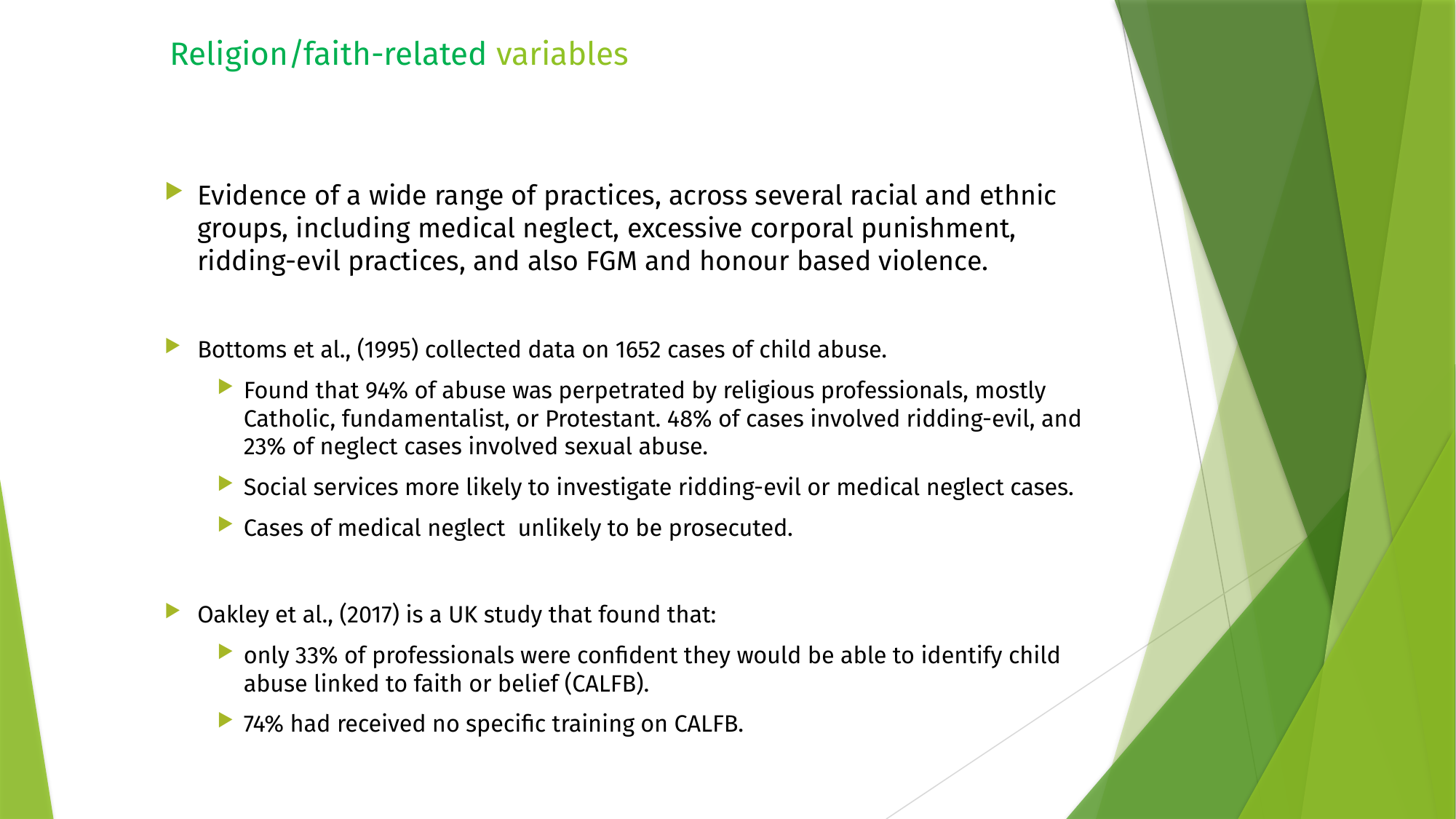

# Religion/faith-related variables
Evidence of a wide range of practices, across several racial and ethnic groups, including medical neglect, excessive corporal punishment, ridding-evil practices, and also FGM and honour based violence.

Bottoms et al., (1995) collected data on 1652 cases of child abuse.
Found that 94% of abuse was perpetrated by religious professionals, mostly Catholic, fundamentalist, or Protestant. 48% of cases involved ridding-evil, and 23% of neglect cases involved sexual abuse.
Social services more likely to investigate ridding-evil or medical neglect cases.
Cases of medical neglect  unlikely to be prosecuted.

Oakley et al., (2017) is a UK study that found that:
only 33% of professionals were confident they would be able to identify child abuse linked to faith or belief (CALFB).
74% had received no specific training on CALFB.